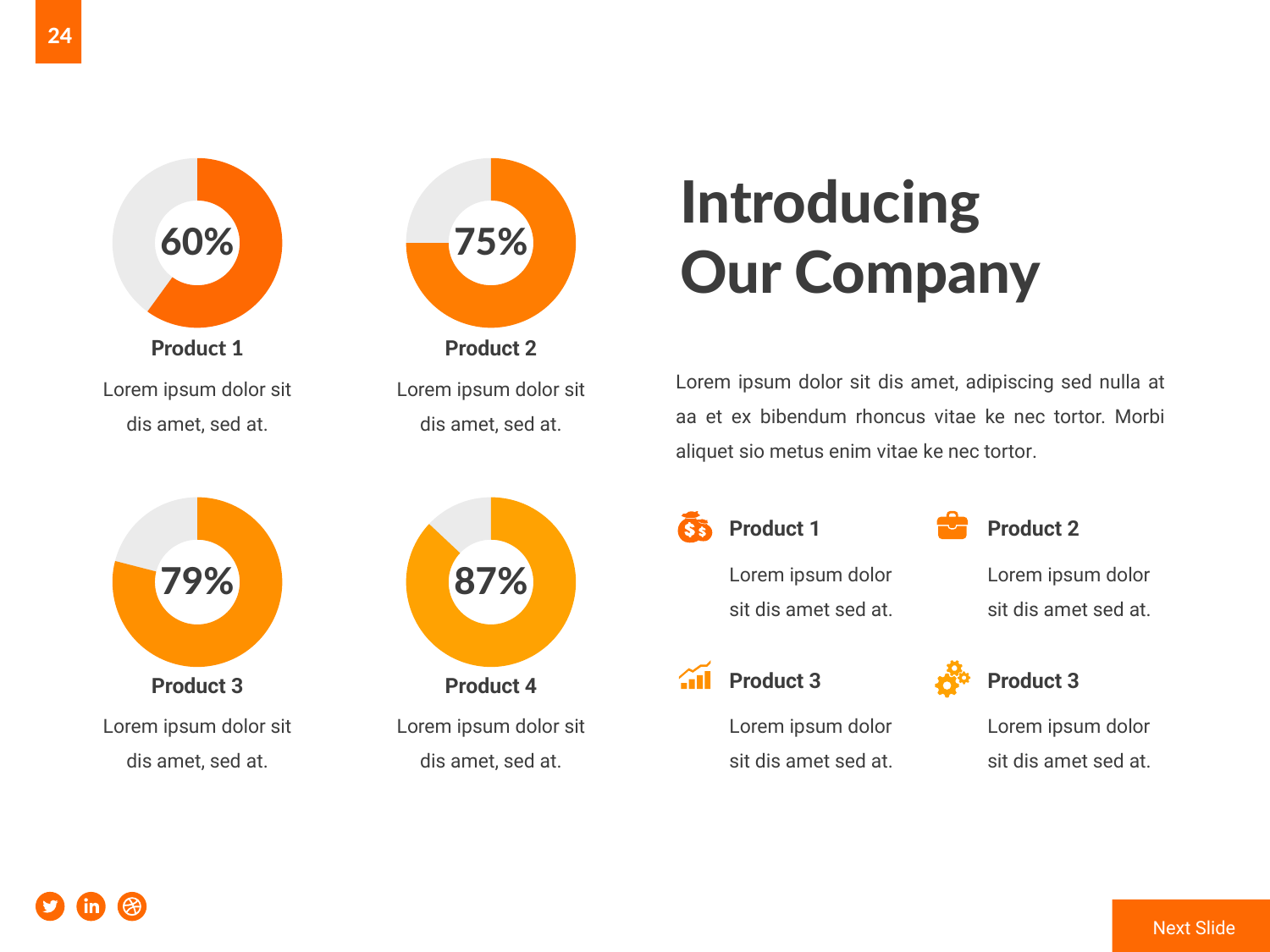

24

### Chart

| Category | Sales |
|---|---|
| 1st Qtr | 60.0 |
| 2nd Qtr | 40.0 |

### Chart

| Category | Sales |
|---|---|
| 1st Qtr | 75.0 |
| 2nd Qtr | 25.0 |
Introducing
Our Company
60%
75%
Product 1
Product 2
Lorem ipsum dolor sit dis amet, adipiscing sed nulla at aa et ex bibendum rhoncus vitae ke nec tortor. Morbi aliquet sio metus enim vitae ke nec tortor.
Lorem ipsum dolor sit dis amet, sed at.
Lorem ipsum dolor sit dis amet, sed at.

### Chart

| Category | Sales |
|---|---|
| 1st Qtr | 79.0 |
| 2nd Qtr | 21.0 |

### Chart

| Category | Sales |
|---|---|
| 1st Qtr | 87.0 |
| 2nd Qtr | 13.0 |
Product 1
Product 2

Lorem ipsum dolor sit dis amet sed at.
Lorem ipsum dolor sit dis amet sed at.
79%
87%

Product 3
Product 3
Product 3
Product 4
Lorem ipsum dolor sit dis amet sed at.
Lorem ipsum dolor sit dis amet sed at.
Lorem ipsum dolor sit dis amet, sed at.
Lorem ipsum dolor sit dis amet, sed at.

Next Slide